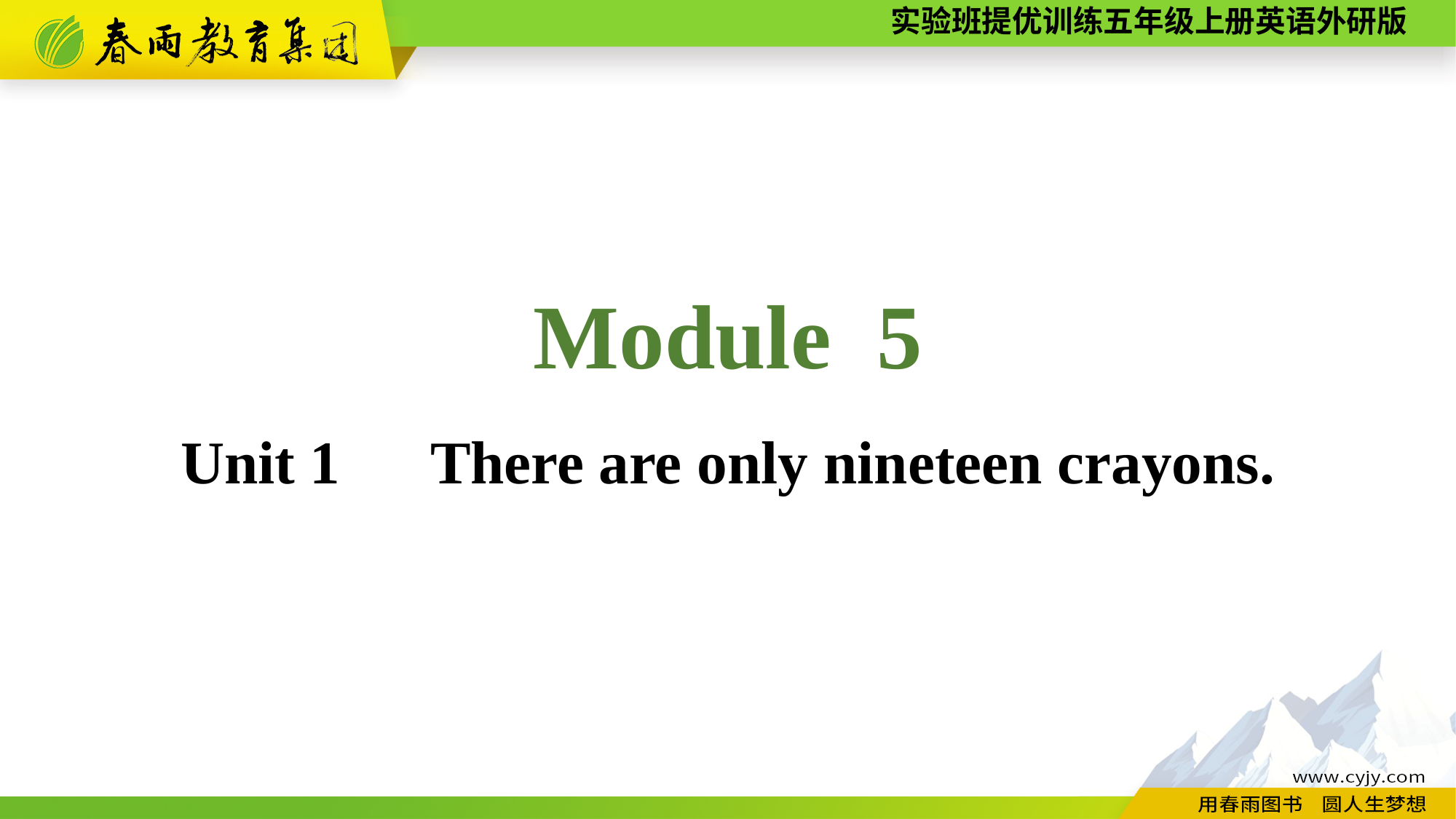

Module  5
Unit 1　There are only nineteen crayons.